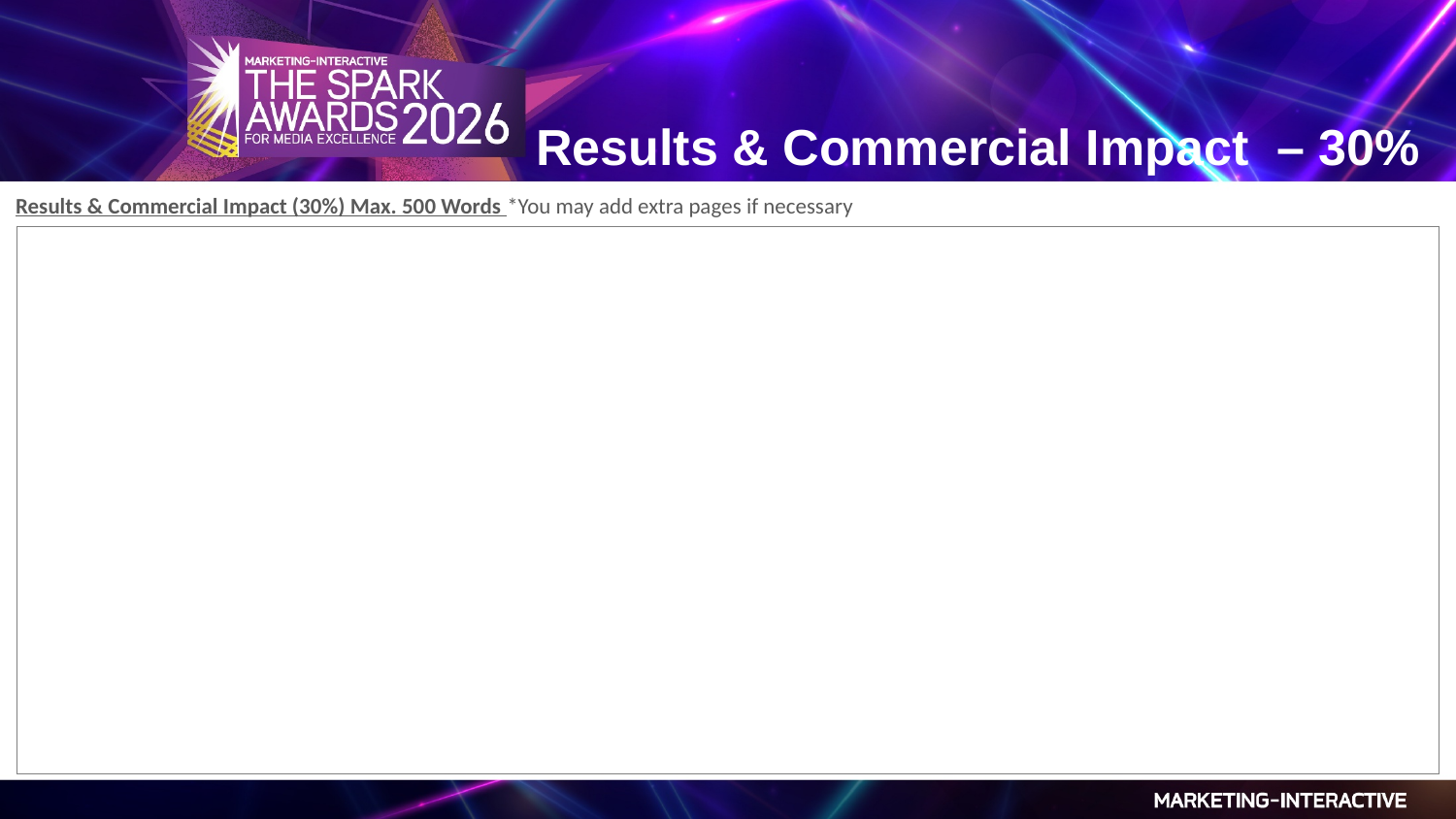

Results & Commercial Impact  – 30%
Results & Commercial Impact (30%) Max. 500 Words *You may add extra pages if necessary
|  |
| --- |